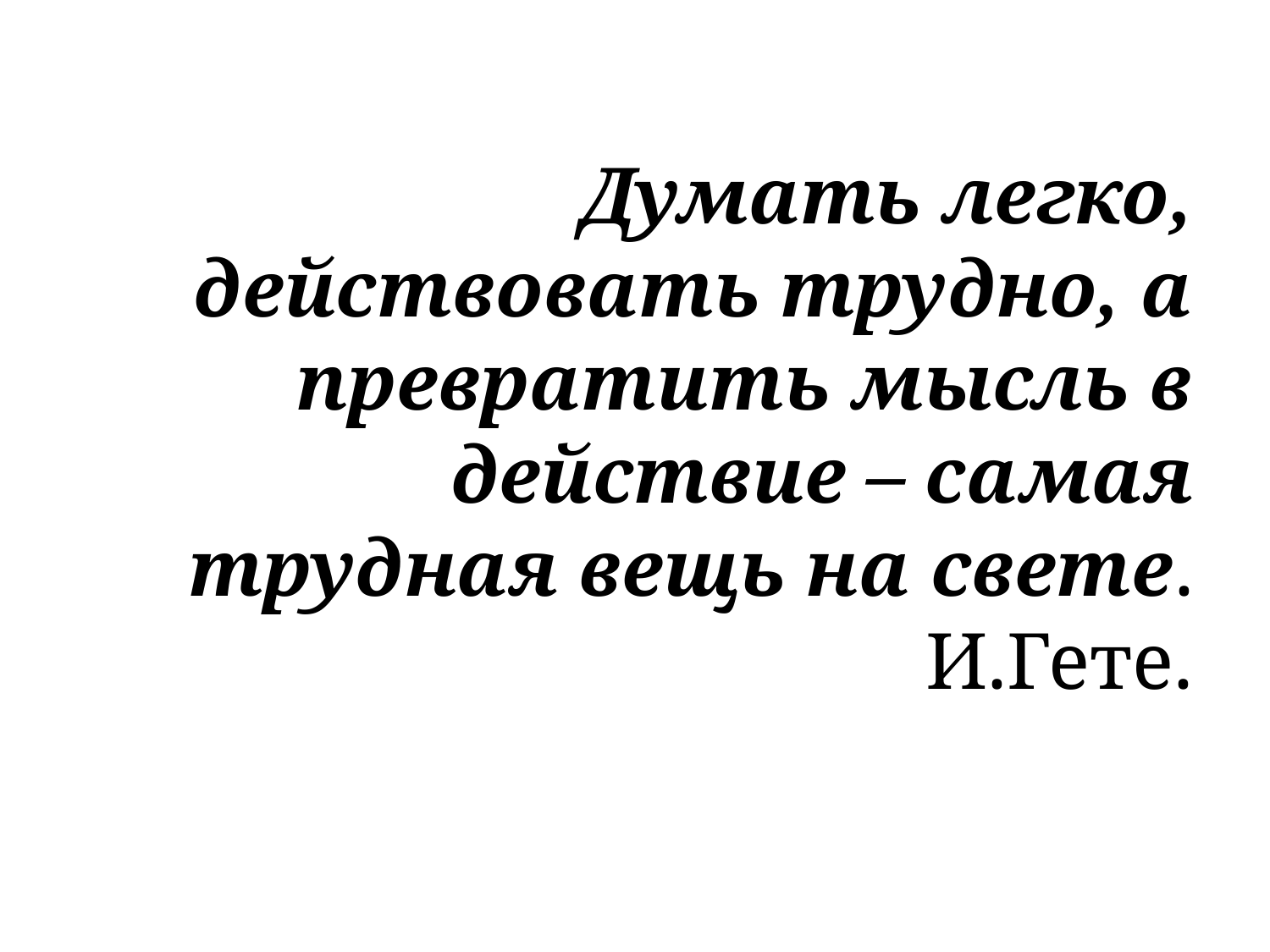

# Думать легко, действовать трудно, а превратить мысль в действие – самая трудная вещь на свете. И.Гете.